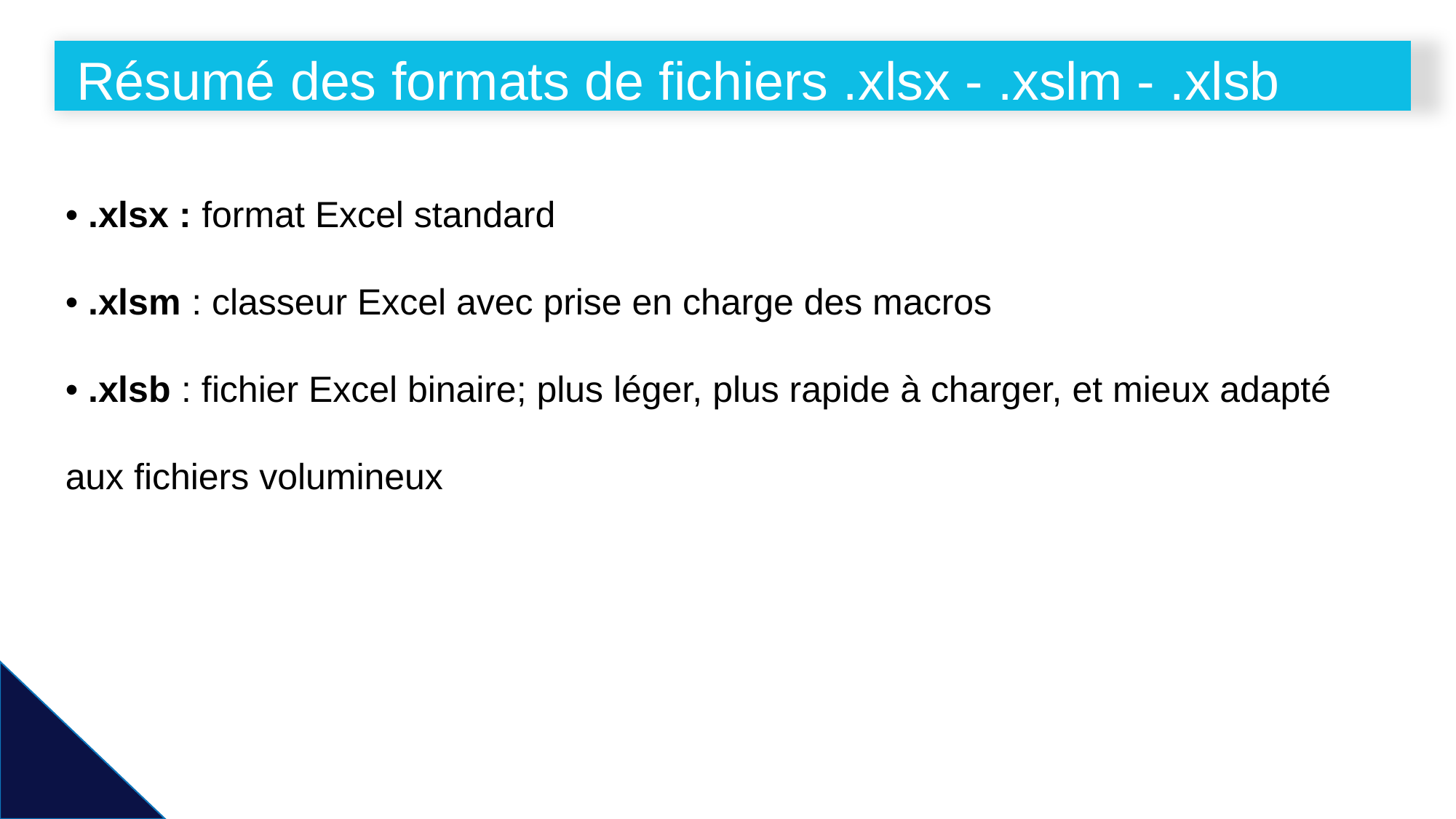

# Résumé des formats de fichiers .xlsx - .xslm - .xlsb
• .xlsx : format Excel standard
• .xlsm : classeur Excel avec prise en charge des macros
• .xlsb : fichier Excel binaire; plus léger, plus rapide à charger, et mieux adapté aux fichiers volumineux